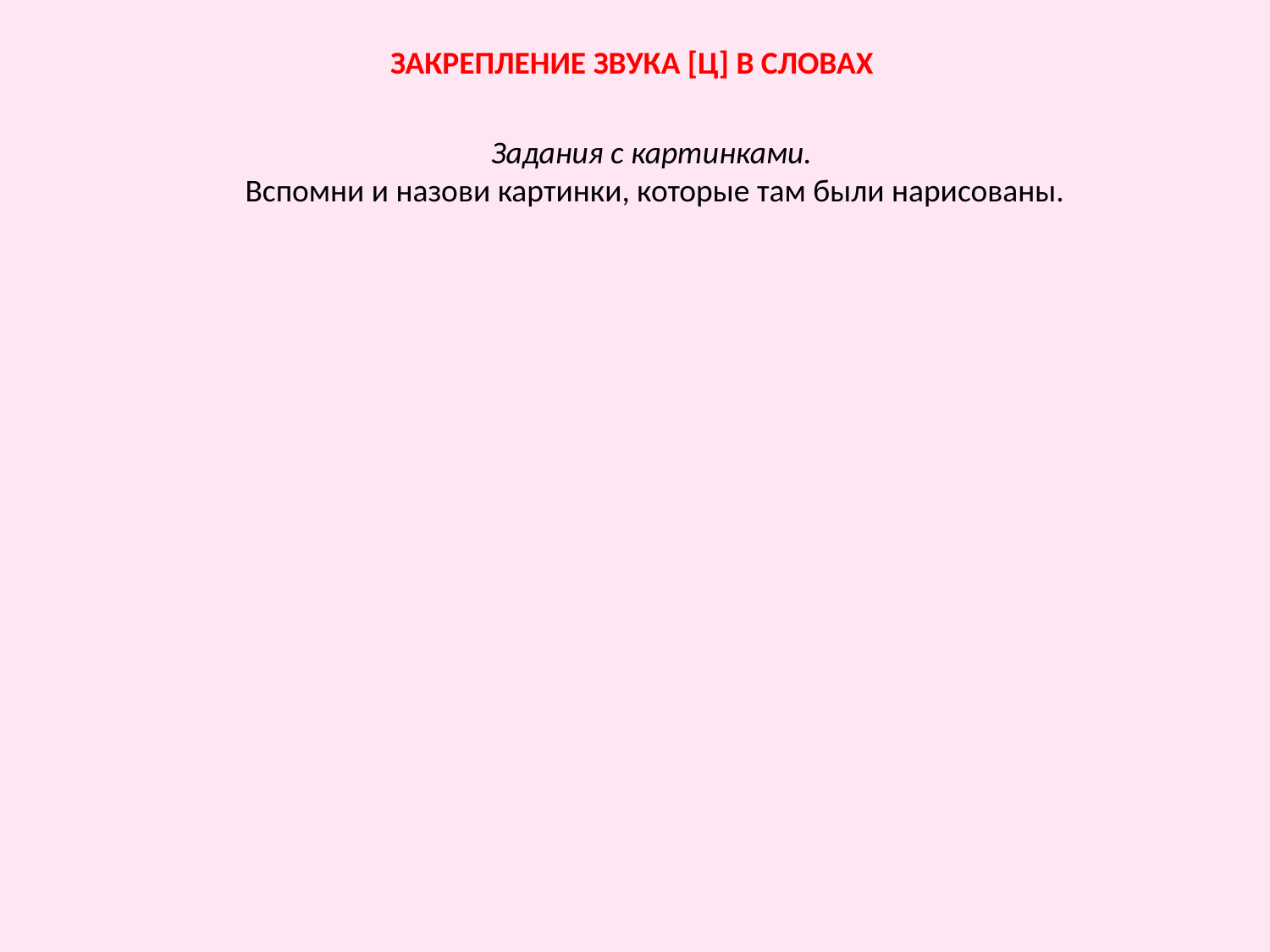

ЗАКРЕПЛЕНИЕ ЗВУКА [Ц] В СЛОВАХ
Задания с картинками.
Вспомни и назови картинки, которые там были нарисованы.